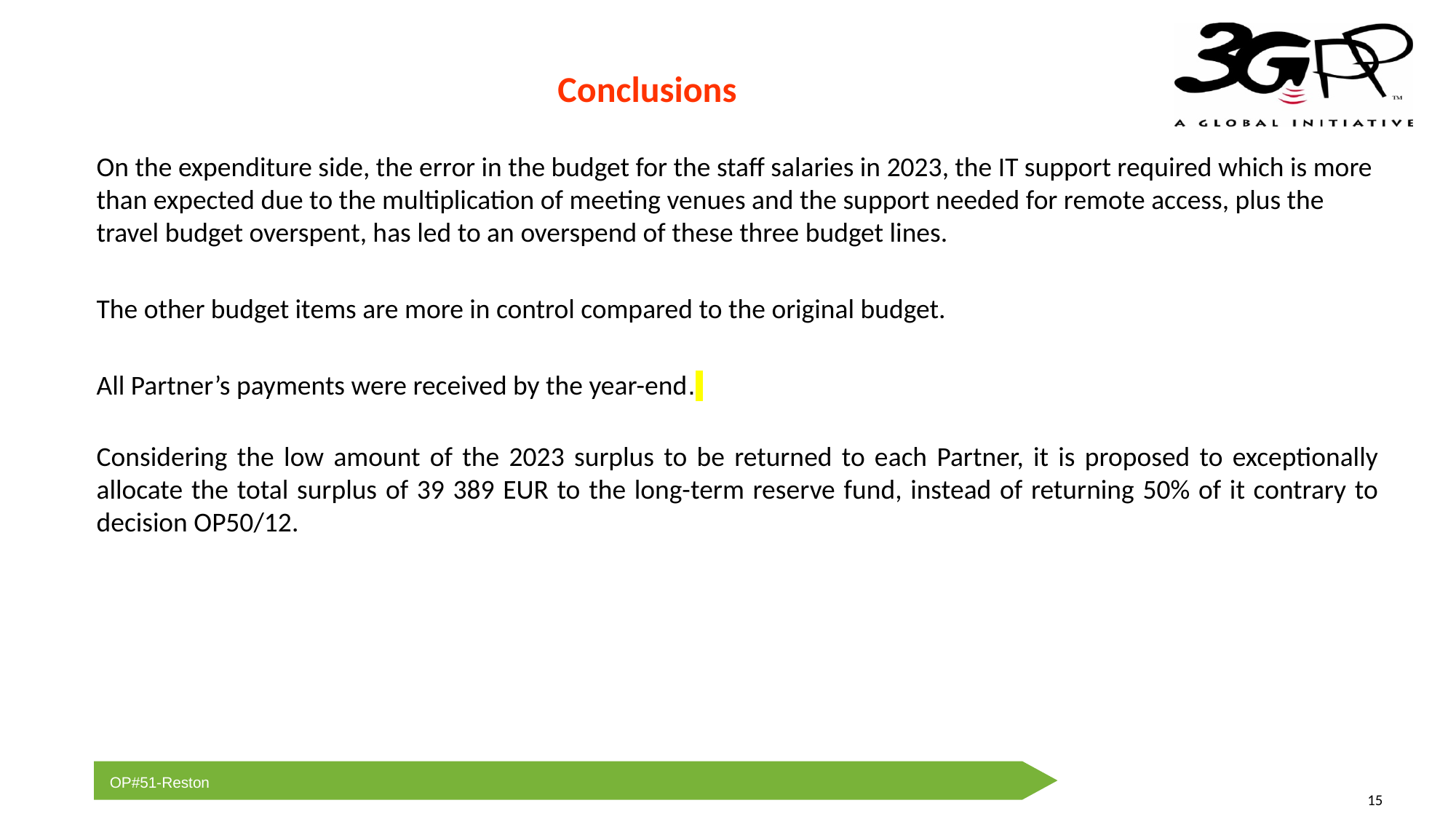

Conclusions
On the expenditure side, the error in the budget for the staff salaries in 2023, the IT support required which is more than expected due to the multiplication of meeting venues and the support needed for remote access, plus the travel budget overspent, has led to an overspend of these three budget lines.

The other budget items are more in control compared to the original budget.

All Partner’s payments were received by the year-end.

Considering the low amount of the 2023 surplus to be returned to each Partner, it is proposed to exceptionally allocate the total surplus of 39 389 EUR to the long-term reserve fund, instead of returning 50% of it contrary to decision OP50/12.